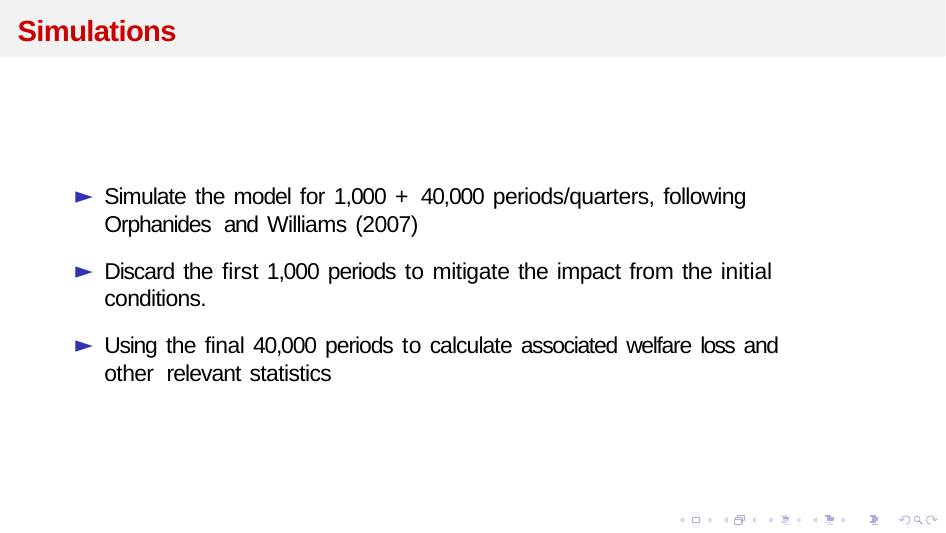

# Simulations
Simulate the model for 1,000 + 40,000 periods/quarters, following Orphanides  and Williams (2007)
Discard the first 1,000 periods to mitigate the impact from the initial conditions.
Using the final 40,000 periods to calculate associated welfare loss and other  relevant statistics